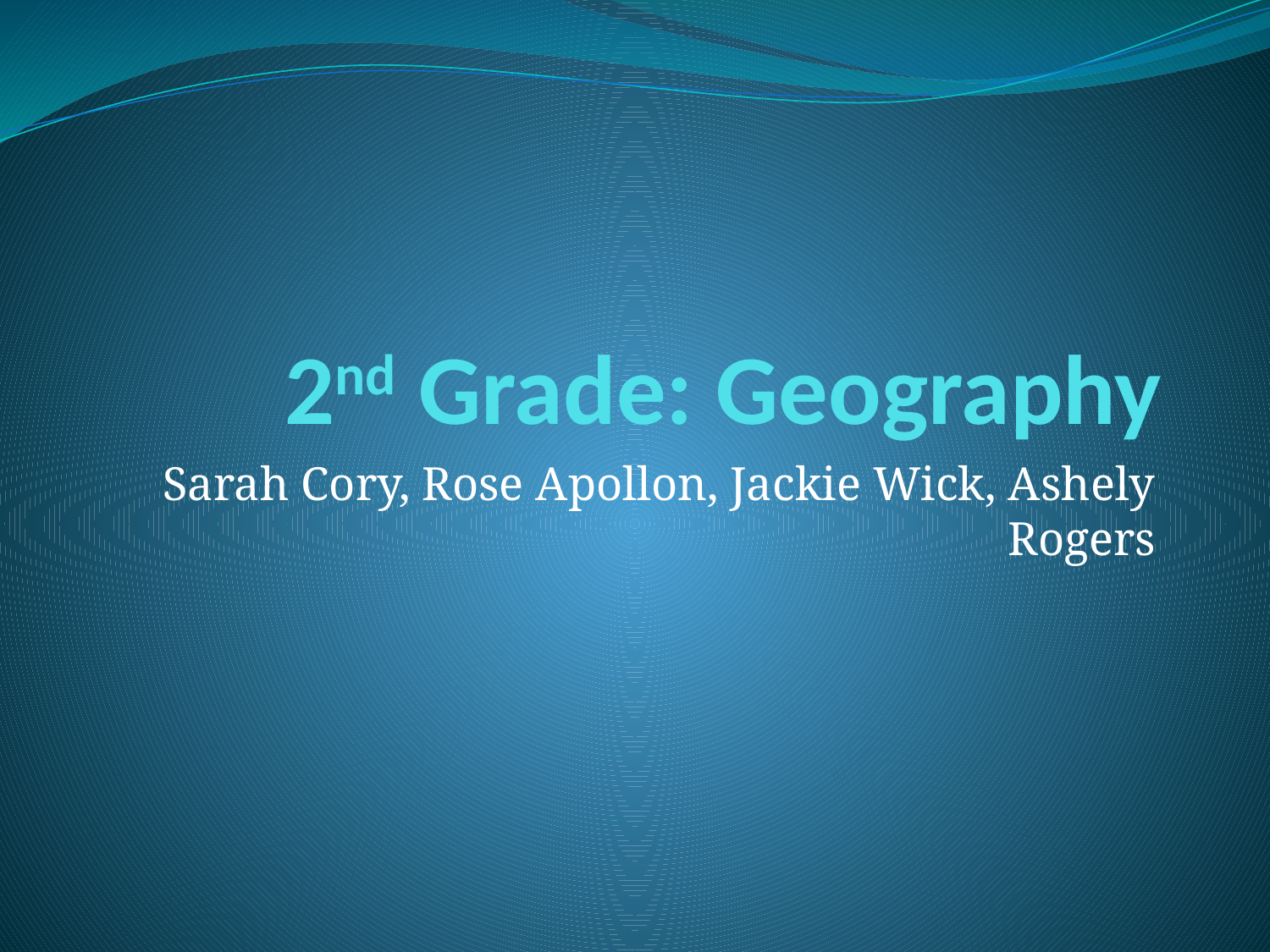

# 2nd Grade: Geography
Sarah Cory, Rose Apollon, Jackie Wick, Ashely Rogers